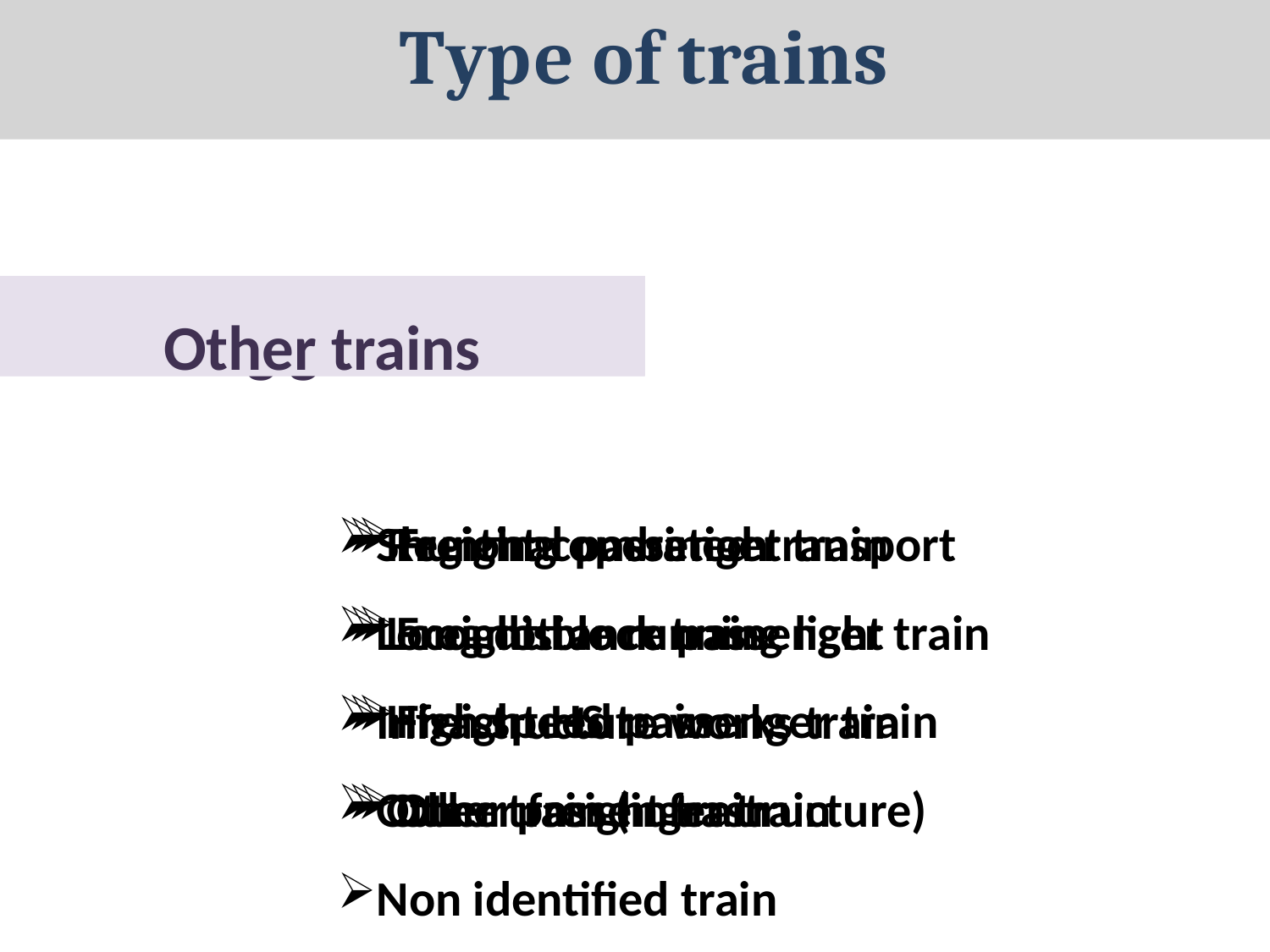

# Type of trains
Freight trains
Passenger trains
Other trains
Shunting operation
Locomotive running light
Infrastructure works train
Other train (infrastructure)
Non identified train
Regional passenger train
Long distance passenger train
High speed passenger train
Other passenger train
Freight combined transport
Freight block train
Freight HS train
Other freight train